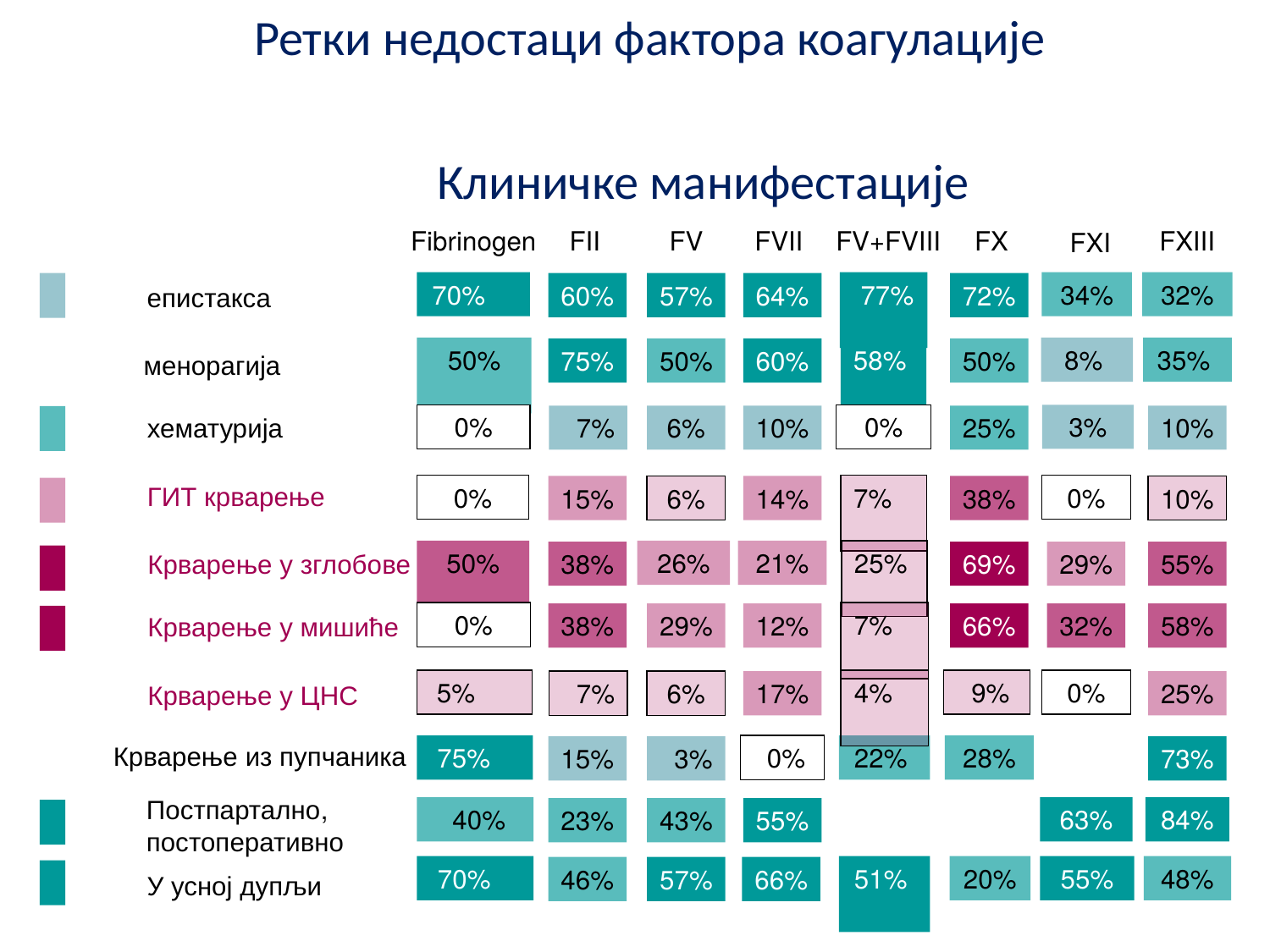

Ретки недостаци фактора коагулације
Клиничке манифестације

FVIII
Fibrinogen
FII
FV
FVII
FV+FVIII
FX
FXIII
FXI
70%
 77%
34%
32%

60%
57%
64%
72%
епистакса
  50%
58%
8%
35%
75%
50%
60%
50%
менорагија
0%
0%
3%
хематурија
  7%
 6%
10%
25%
10%

ГИТ крварење
0%
7%
0%
15%
 6%
14%
38%
10%

  50%
26%
21%
25%
Крварење у зглобове
38%
69%
29%
55%

0%
7%
38%
29%
12%
66%
32%
58%
Крварење у мишиће

5%
4%
 9%
0%
  7%
 6%
17%
25%
Крварење у ЦНС
Крварење из пупчаника
75%
 0%
22%
28%
15%
  3%
73%
Постпартално, постоперативно
   40%
63%
84%
23%
43%
55%

70%
51%
20%
55%
48%
46%
57%
66%

У усној дупљи